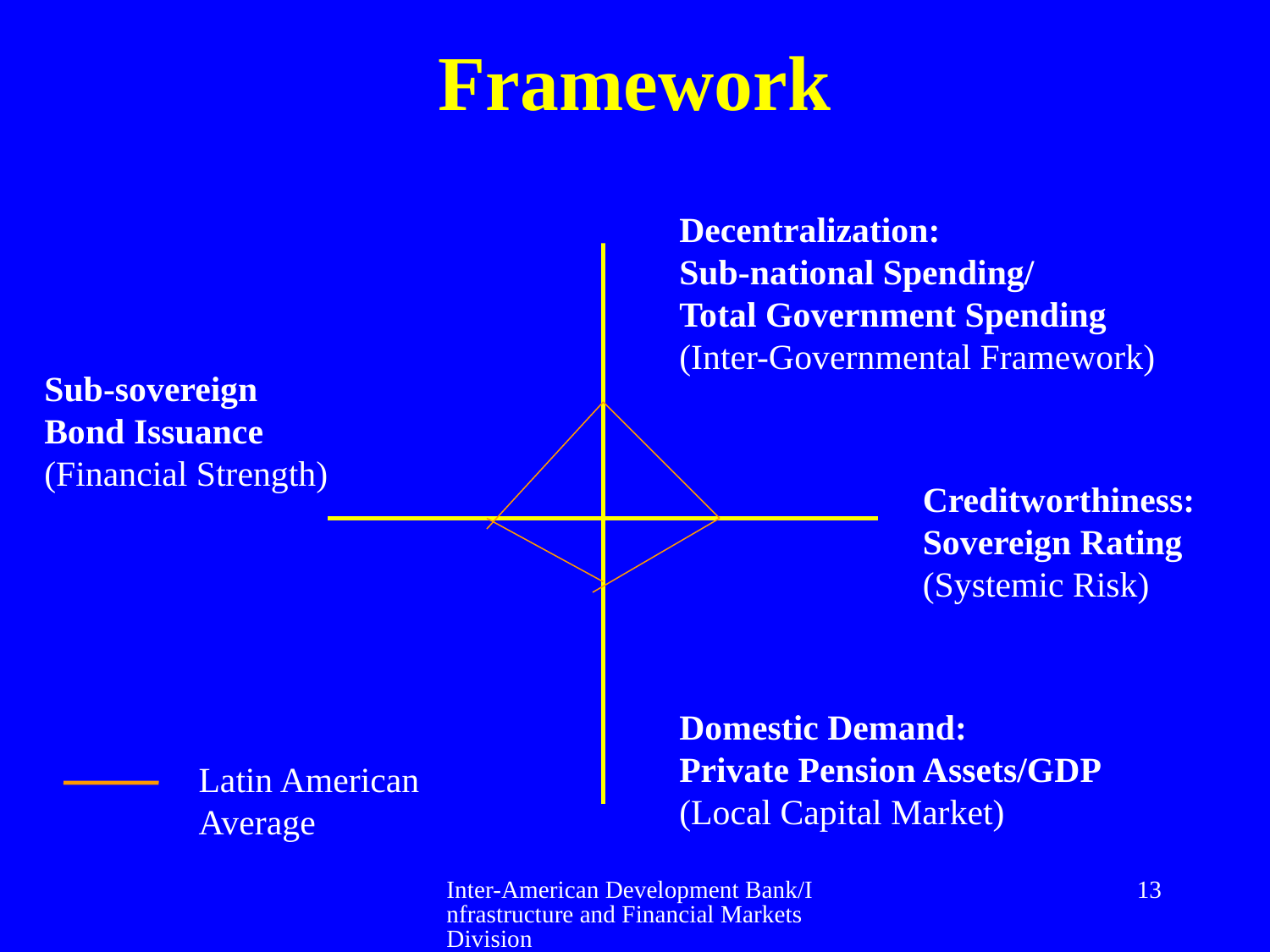

# Framework
Decentralization:
Sub-national Spending/
Total Government Spending
(Inter-Governmental Framework)

Sub-sovereign
Bond Issuance
(Financial Strength)

Creditworthiness:
Sovereign Rating
(Systemic Risk)

Domestic Demand:
Private Pension Assets/GDP
(Local Capital Market)
               Latin American
               Average

Inter-American Development Bank/Infrastructure and Financial Markets Division
13